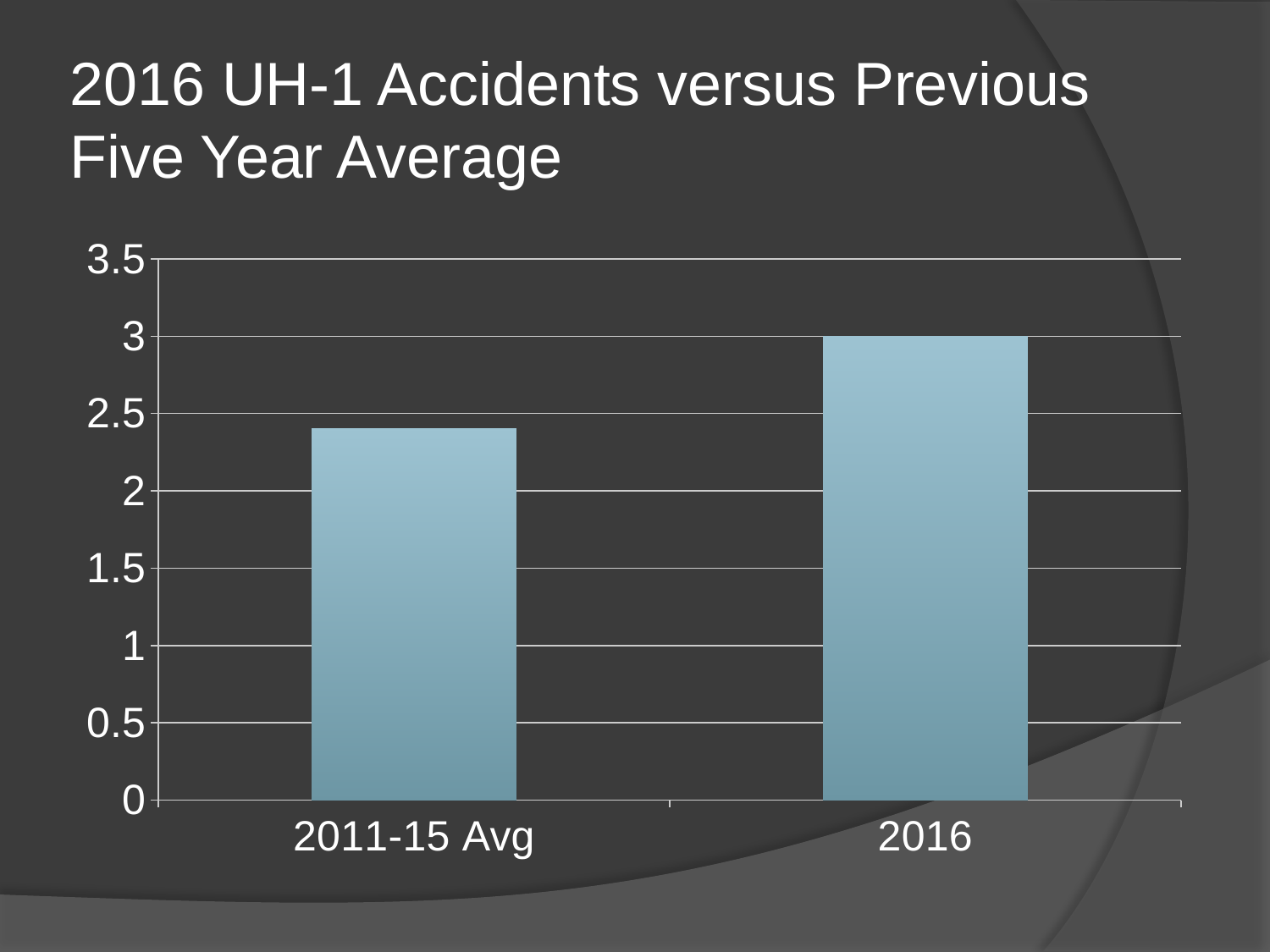

# 2016 UH-1 Accidents versus Previous Five Year Average

### Chart

| Category | UH-1 Models |
|---|---|
| 2011-15 Avg | 2.4 |
| 2016 | 3.0 |